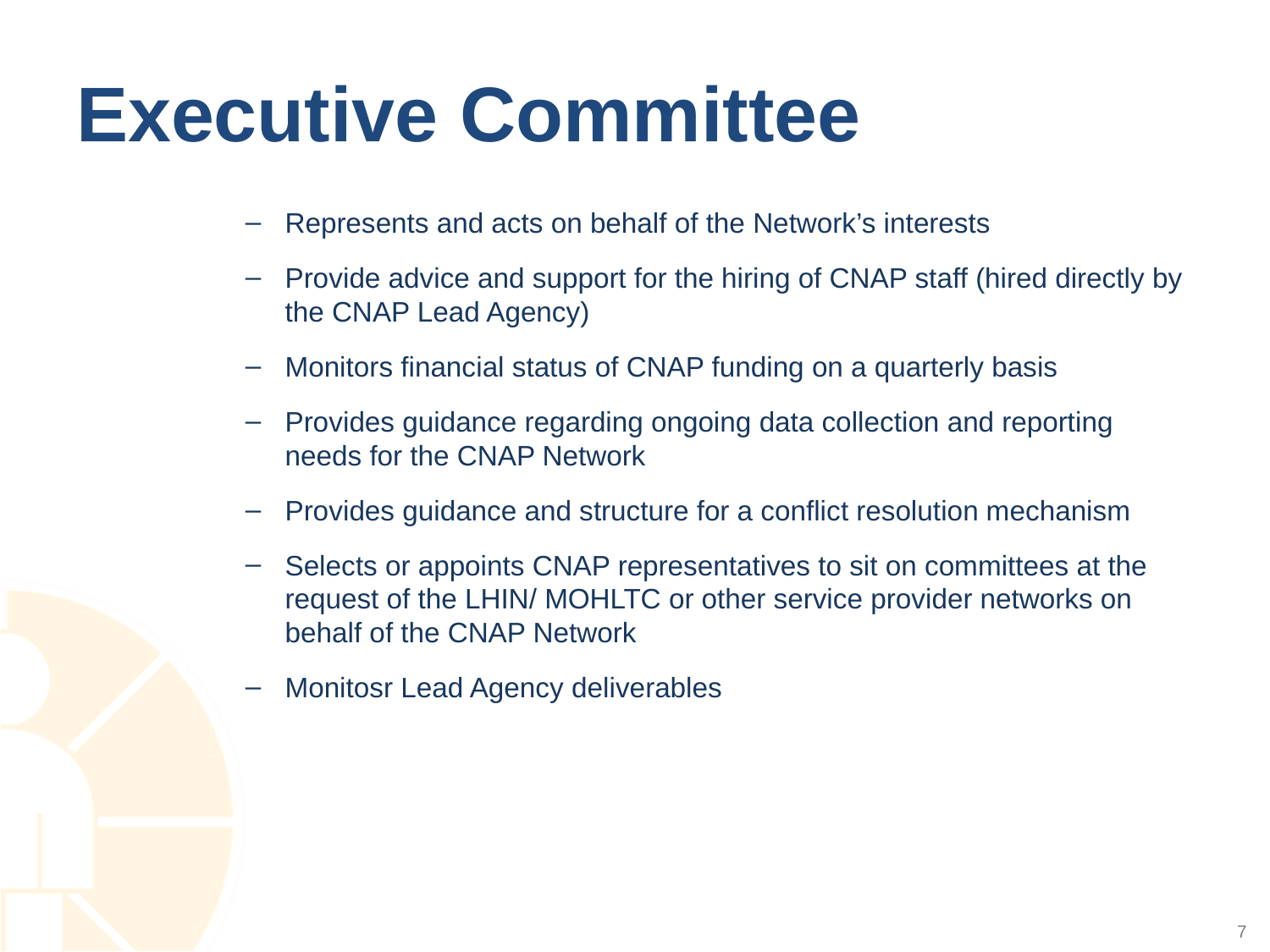

# Executive Committee

Represents and acts on behalf of the Network’s interests
Provide advice and support for the hiring of CNAP staff (hired directly by the CNAP Lead Agency)
Monitors financial status of CNAP funding on a quarterly basis
Provides guidance regarding ongoing data collection and reporting needs for the CNAP Network
Provides guidance and structure for a conflict resolution mechanism
Selects or appoints CNAP representatives to sit on committees at the request of the LHIN/ MOHLTC or other service provider networks on behalf of the CNAP Network
Monitosr Lead Agency deliverables

7